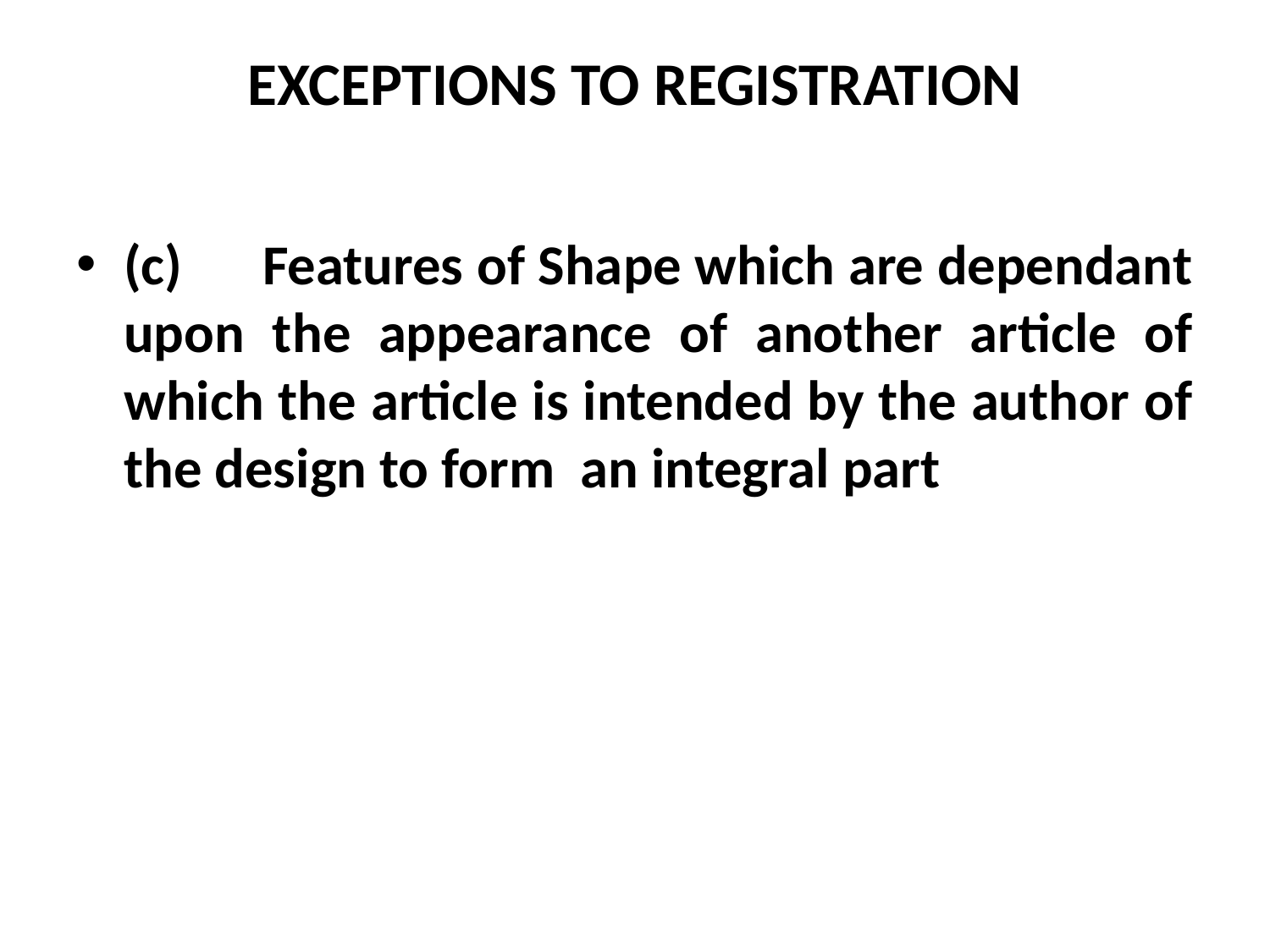

# EXCEPTIONS TO REGISTRATION
(c)      Features of Shape which are dependant upon the appearance of another article of which the article is intended by the author of the design to form  an integral part